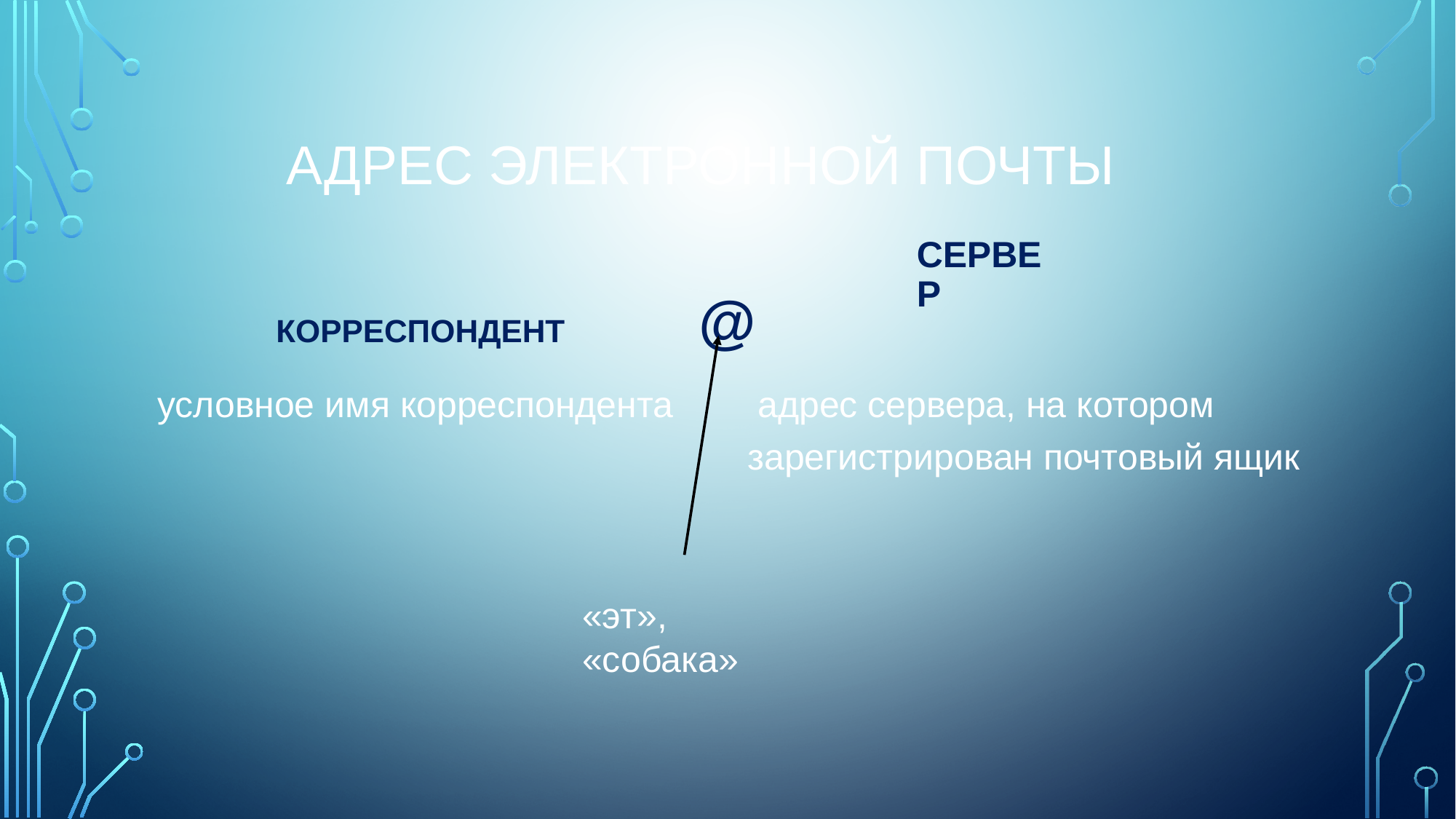

# Адрес электронной почты
сервер
Корреспондент               @

 условное имя корреспондента
 адрес сервера, на котором зарегистрирован почтовый ящик
«эт»,  «собака»